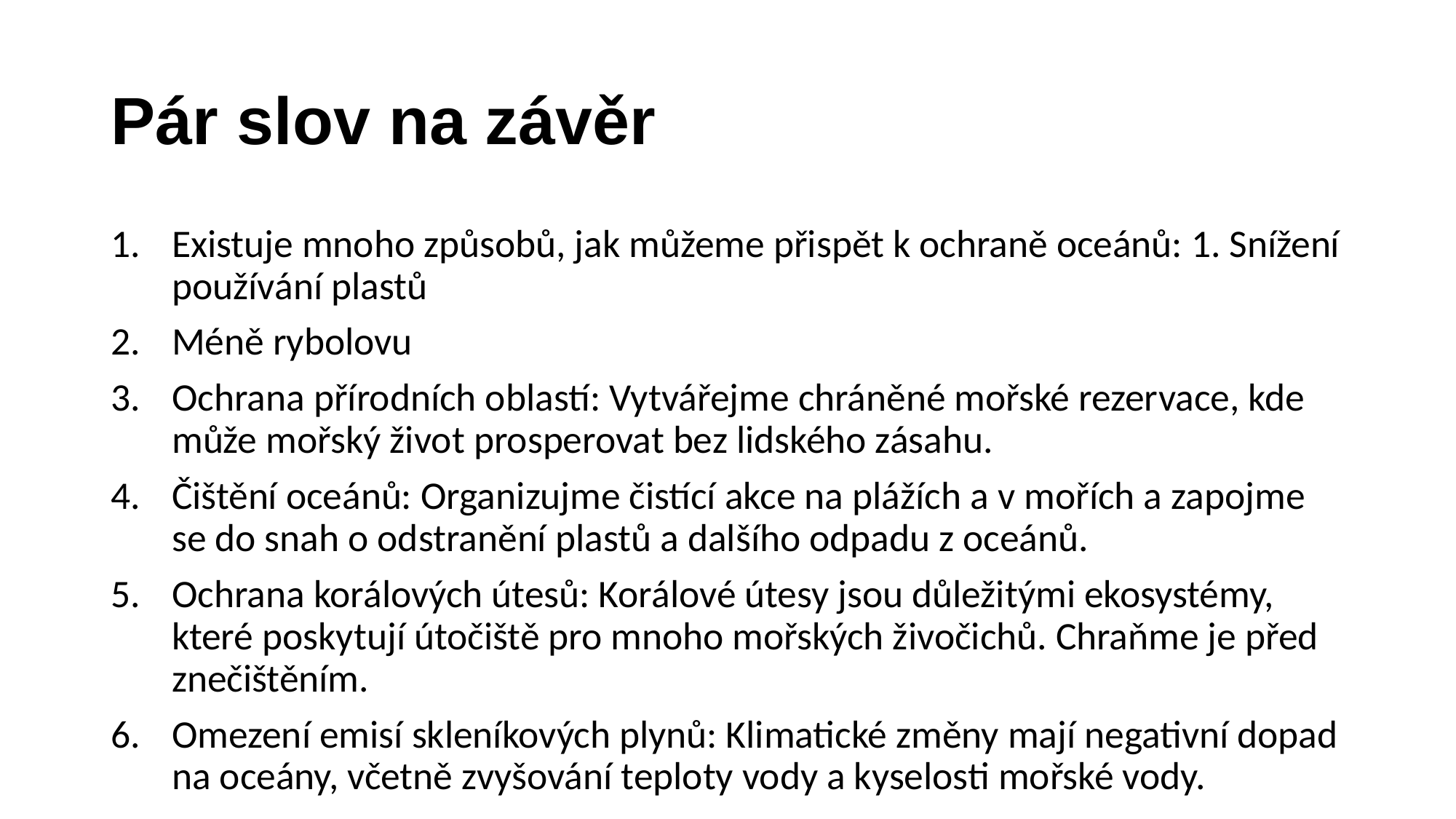

# Pár slov na závěr
Existuje mnoho způsobů, jak můžeme přispět k ochraně oceánů: 1. Snížení používání plastů
Méně rybolovu
Ochrana přírodních oblastí: Vytvářejme chráněné mořské rezervace, kde může mořský život prosperovat bez lidského zásahu.
Čištění oceánů: Organizujme čistící akce na plážích a v mořích a zapojme se do snah o odstranění plastů a dalšího odpadu z oceánů.
Ochrana korálových útesů: Korálové útesy jsou důležitými ekosystémy, které poskytují útočiště pro mnoho mořských živočichů. Chraňme je před znečištěním.
Omezení emisí skleníkových plynů: Klimatické změny mají negativní dopad na oceány, včetně zvyšování teploty vody a kyselosti mořské vody.